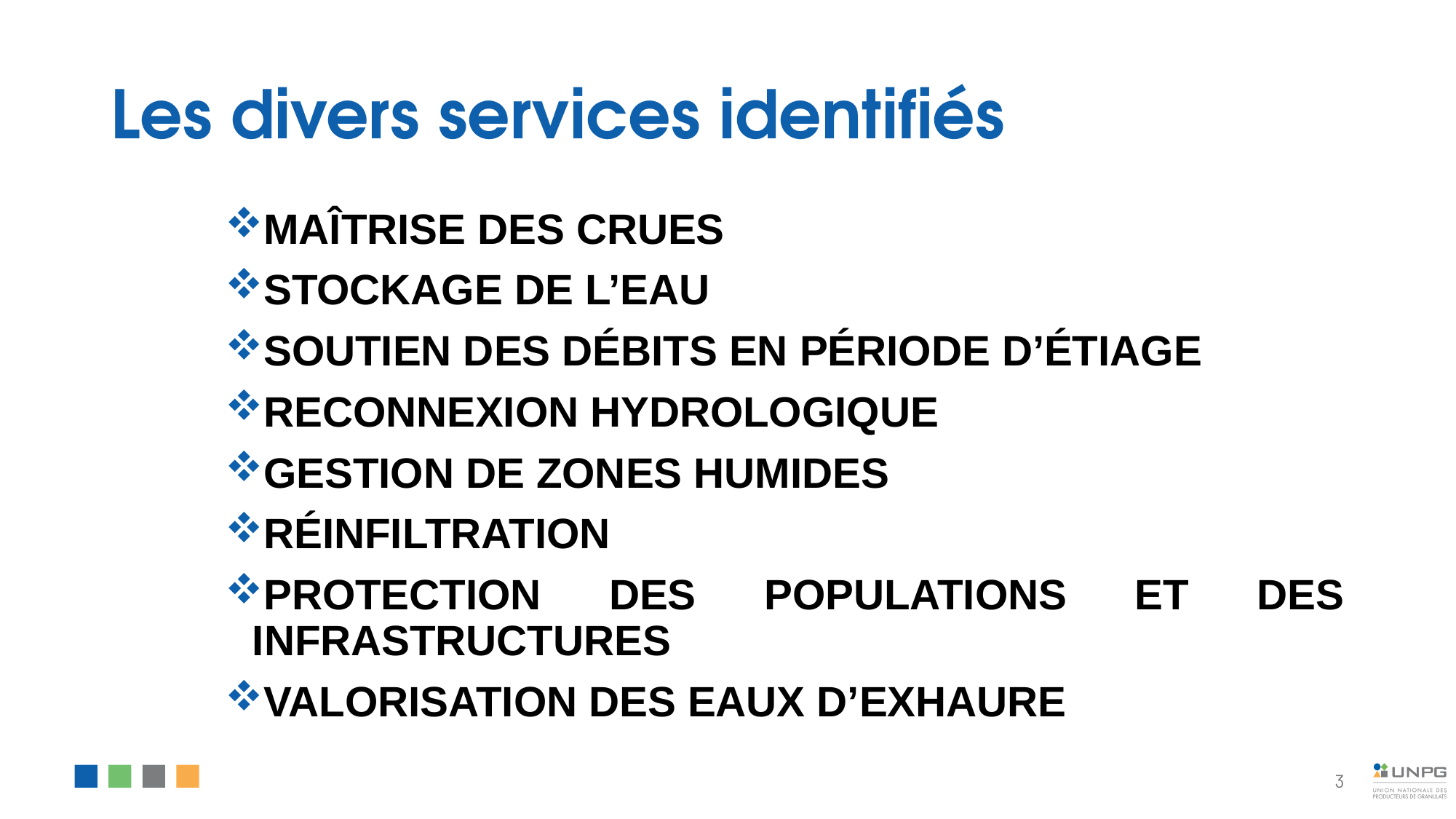

# Les divers services identifiés
MAÎTRISE DES CRUES
STOCKAGE DE L’EAU
SOUTIEN DES DÉBITS EN PÉRIODE D’ÉTIAGE
RECONNEXION HYDROLOGIQUE
GESTION DE ZONES HUMIDES
RÉINFILTRATION
PROTECTION DES POPULATIONS ET DES INFRASTRUCTURES
VALORISATION DES EAUX D’EXHAURE
3